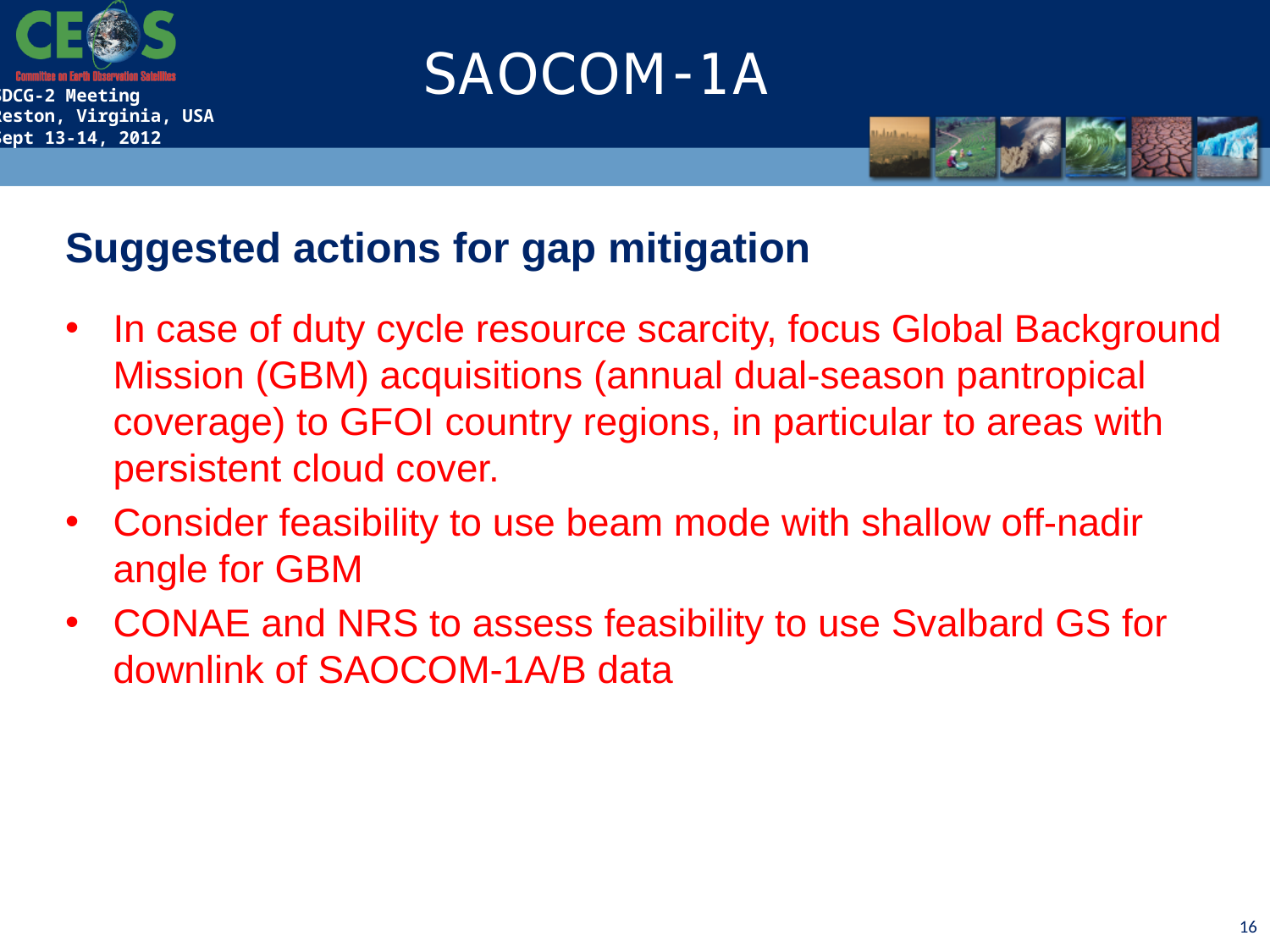

SAOCOM-1A
Suggested actions for gap mitigation

In case of duty cycle resource scarcity, focus Global Background Mission (GBM) acquisitions (annual dual-season pantropical coverage) to GFOI country regions, in particular to areas with persistent cloud cover.
Consider feasibility to use beam mode with shallow off-nadir angle for GBM
CONAE and NRS to assess feasibility to use Svalbard GS for downlink of SAOCOM-1A/B data
16